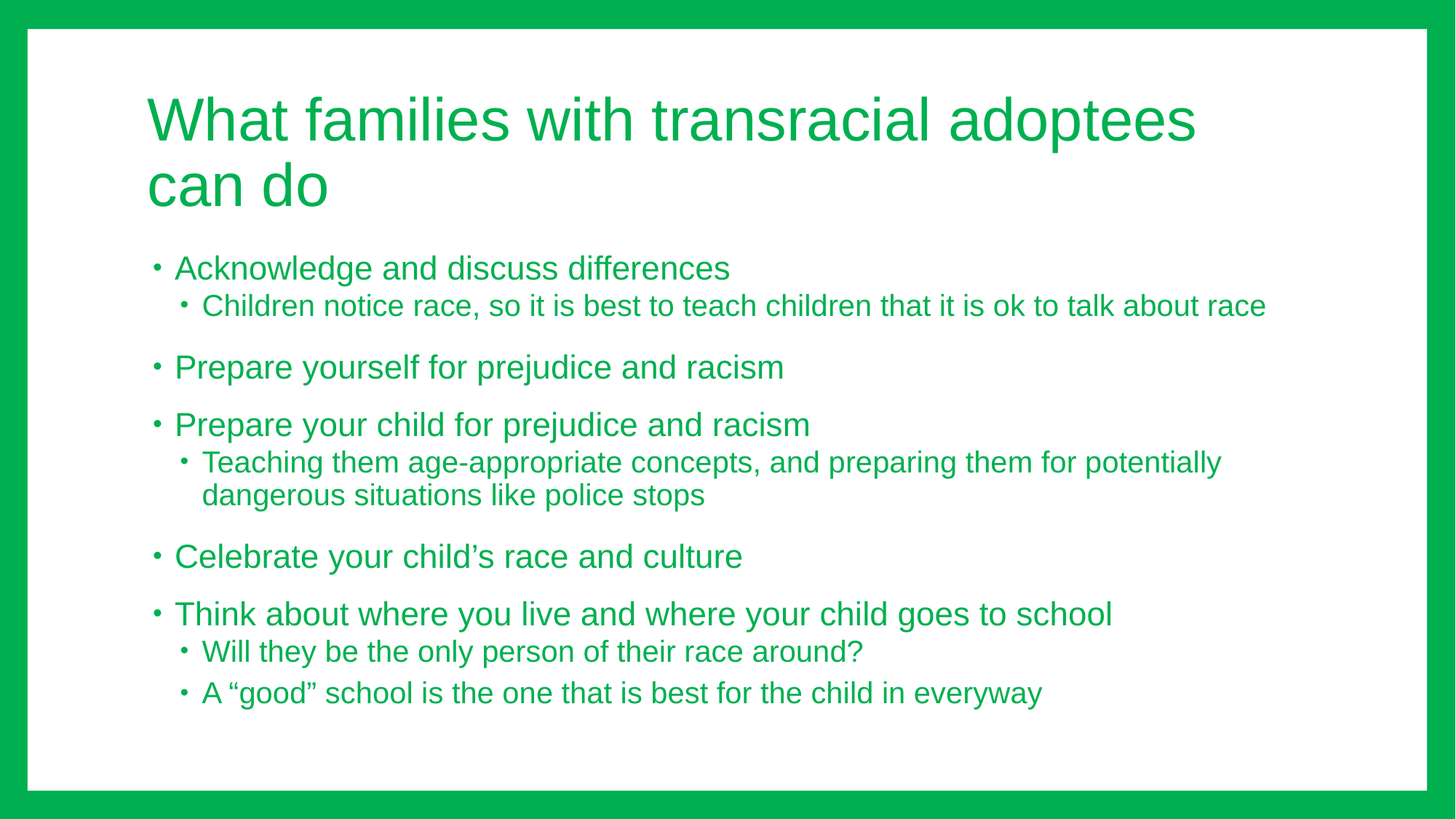

# What families with transracial adoptees can do
Acknowledge and discuss differences
Children notice race, so it is best to teach children that it is ok to talk about race
Prepare yourself for prejudice and racism
Prepare your child for prejudice and racism
Teaching them age-appropriate concepts, and preparing them for potentially dangerous situations like police stops
Celebrate your child’s race and culture
Think about where you live and where your child goes to school
Will they be the only person of their race around?
A “good” school is the one that is best for the child in everyway